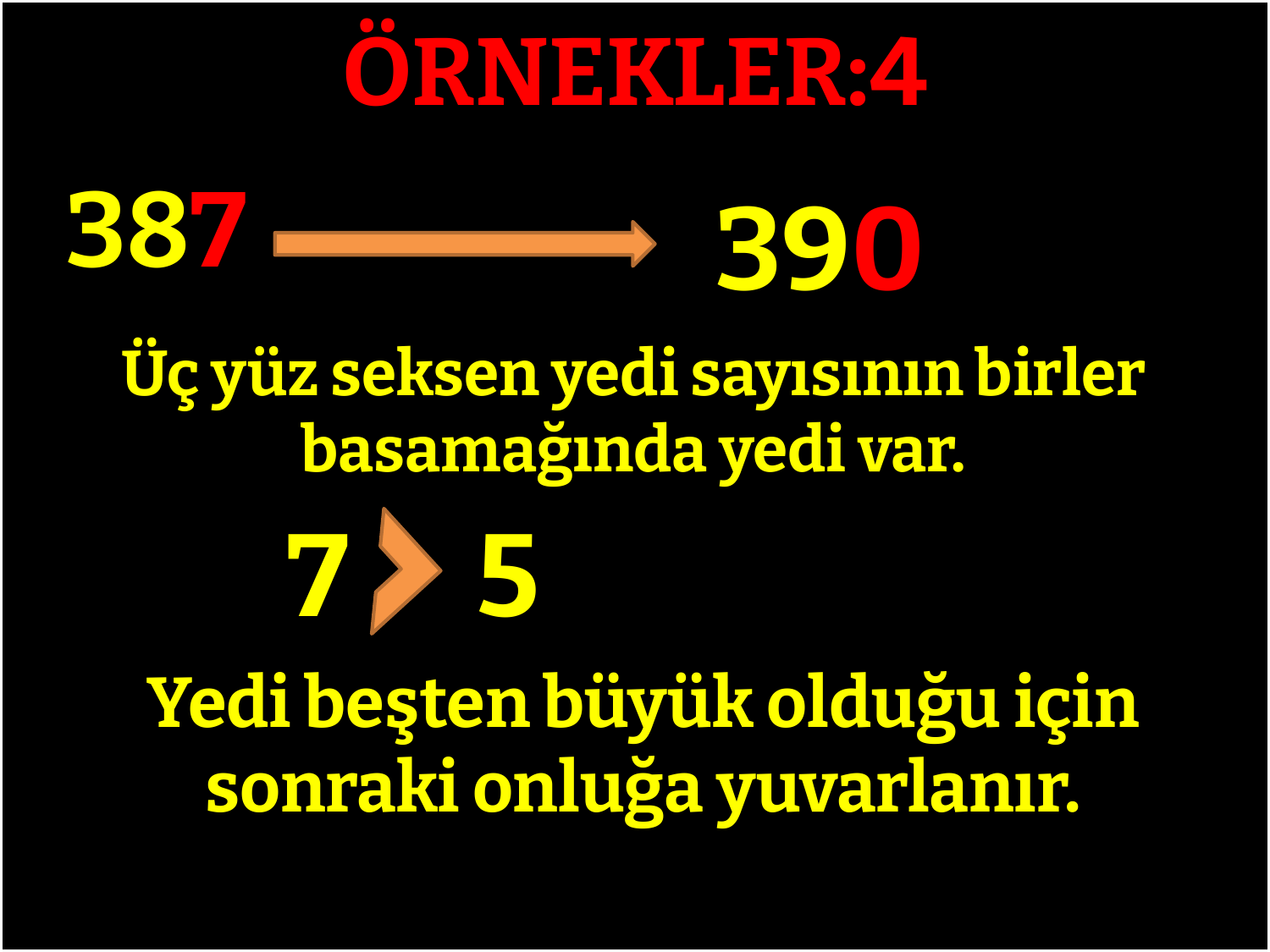

ÖRNEKLER:4
387
390

#
Üç yüz seksen yedi sayısının birler basamağında yedi var.
7
5

Yedi beşten büyük olduğu için sonraki onluğa yuvarlanır.